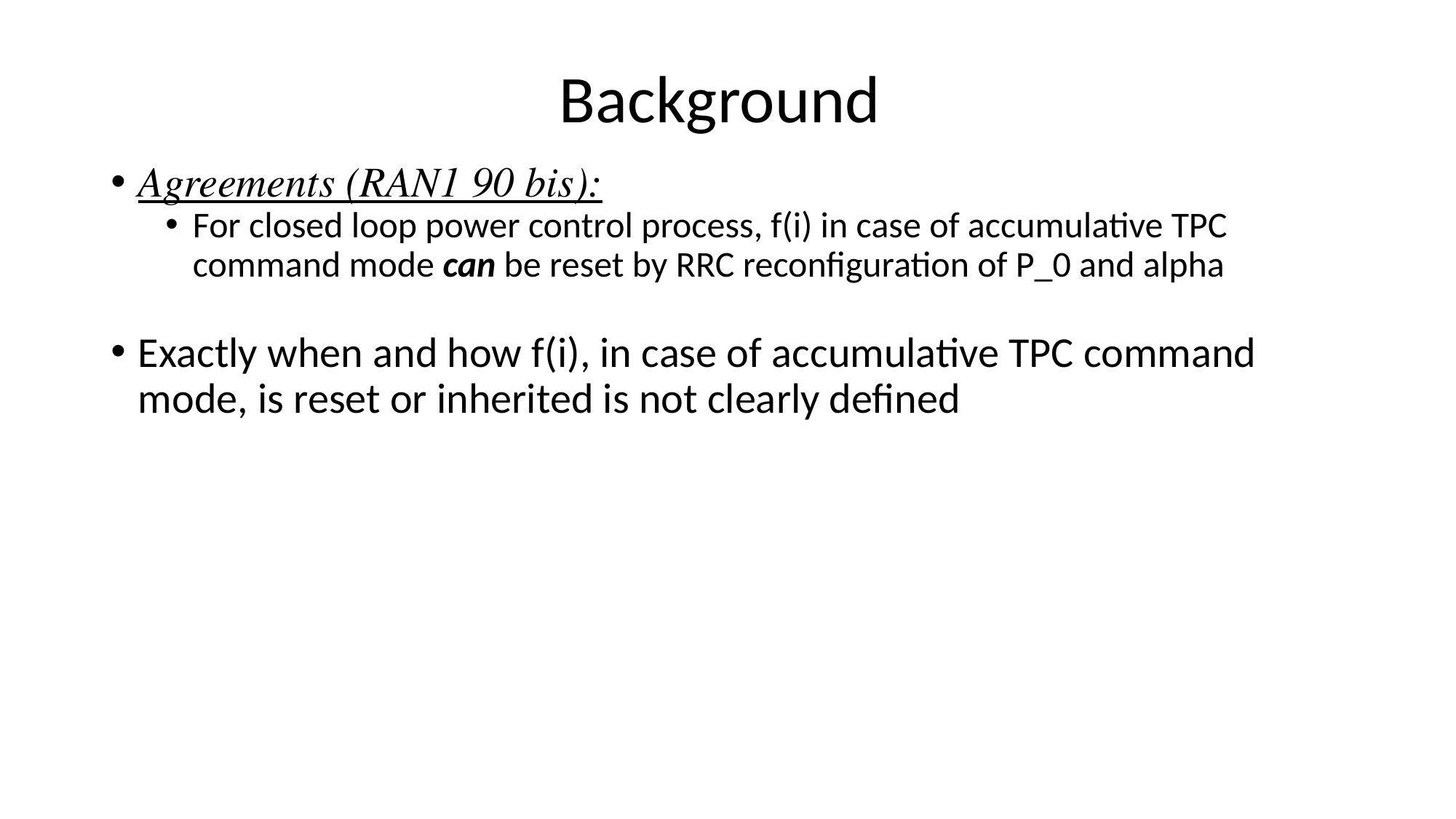

# Background
Agreements (RAN1 90 bis):
For closed loop power control process, f(i) in case of accumulative TPC command mode can be reset by RRC reconfiguration of P_0 and alpha

Exactly when and how f(i), in case of accumulative TPC command mode, is reset or inherited is not clearly defined